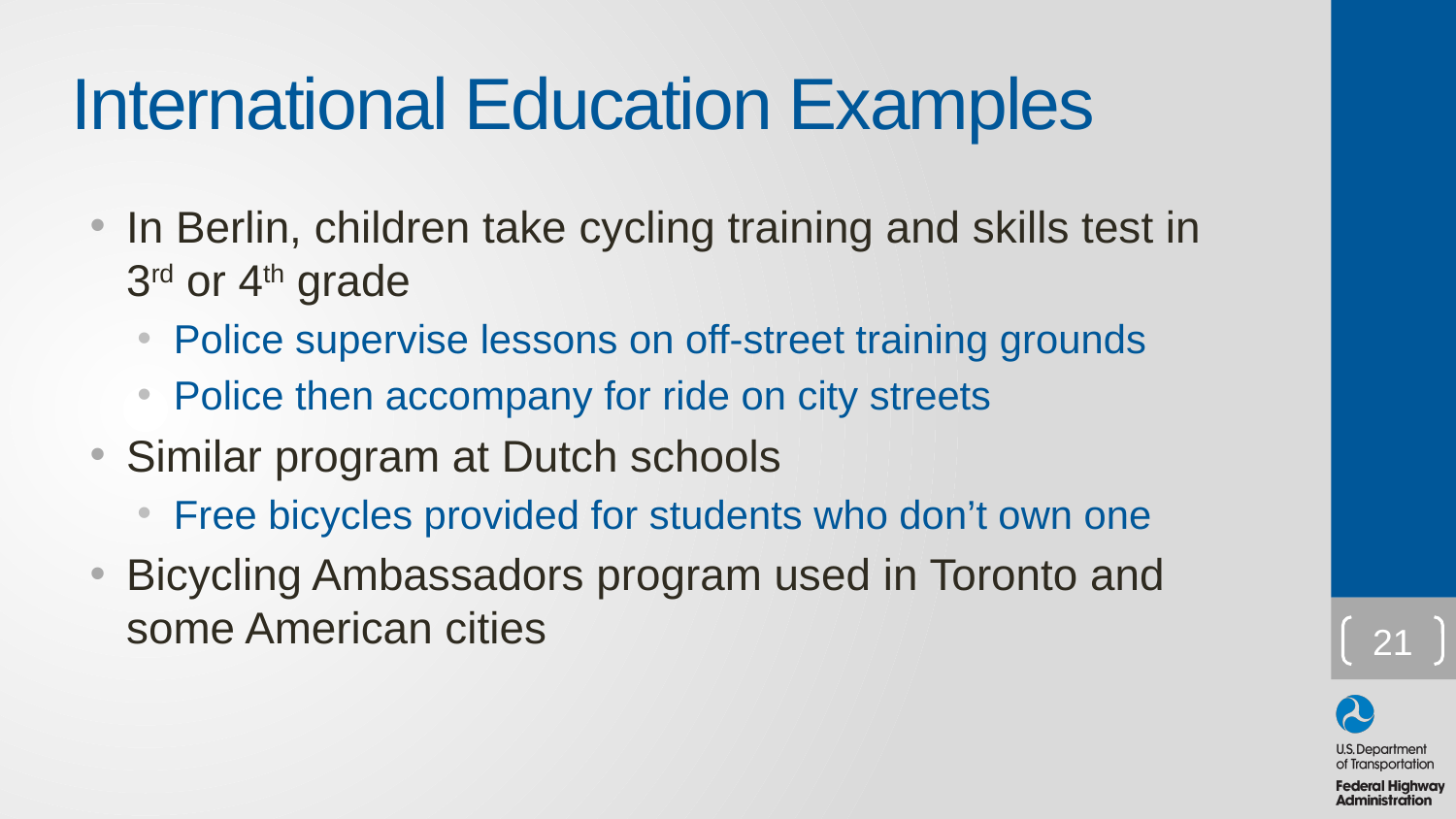

# International Education Examples
In Berlin, children take cycling training and skills test in 3rd or 4th grade
Police supervise lessons on off-street training grounds
Police then accompany for ride on city streets
Similar program at Dutch schools
Free bicycles provided for students who don’t own one
Bicycling Ambassadors program used in Toronto and some American cities

21